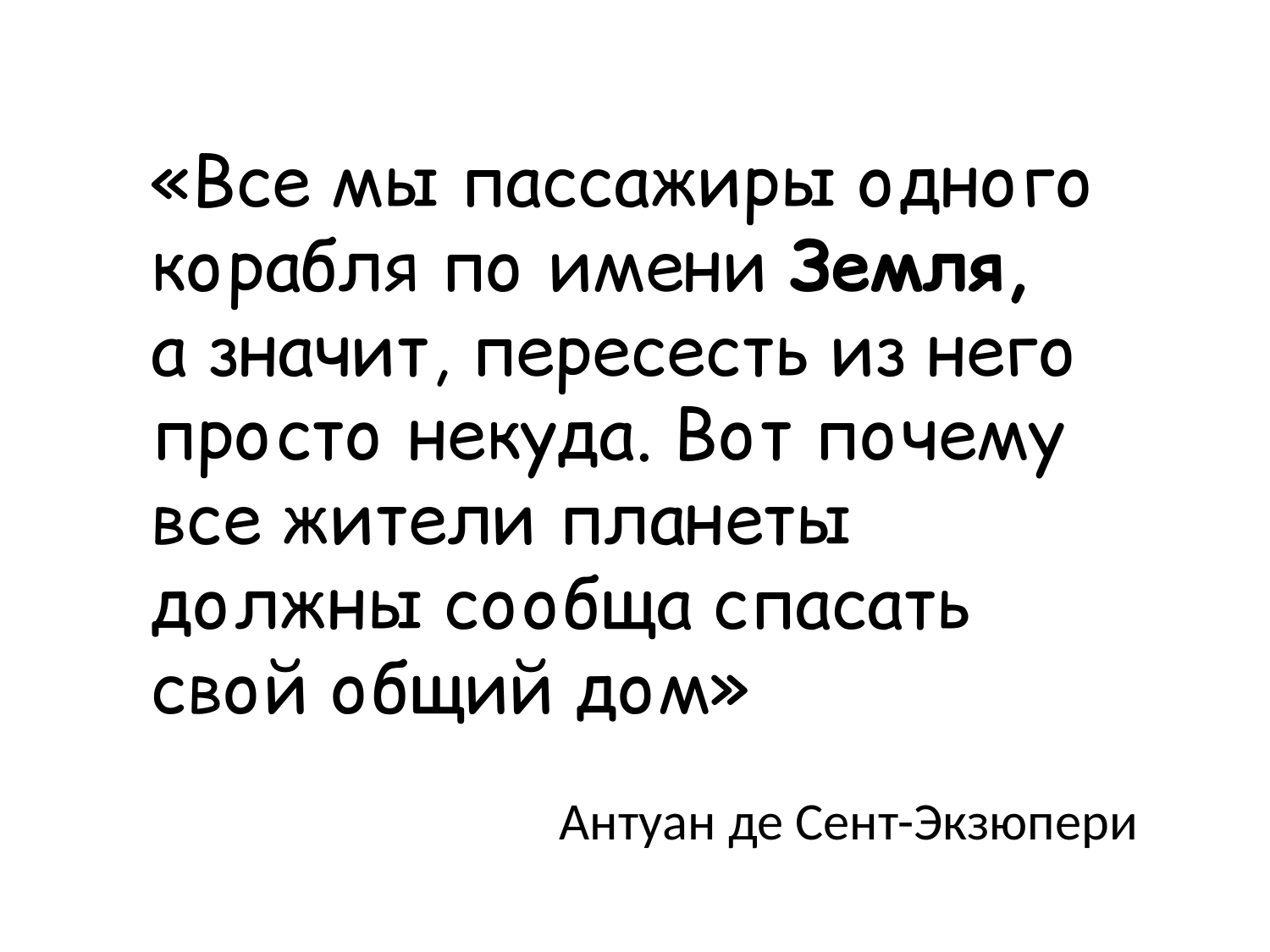

«Все мы пассажиры одного корабля по имени Земля,
а значит, пересесть из него просто некуда. Вот почему все жители планеты должны сообща спасать свой общий дом»

Антуан де Сент-Экзюпери